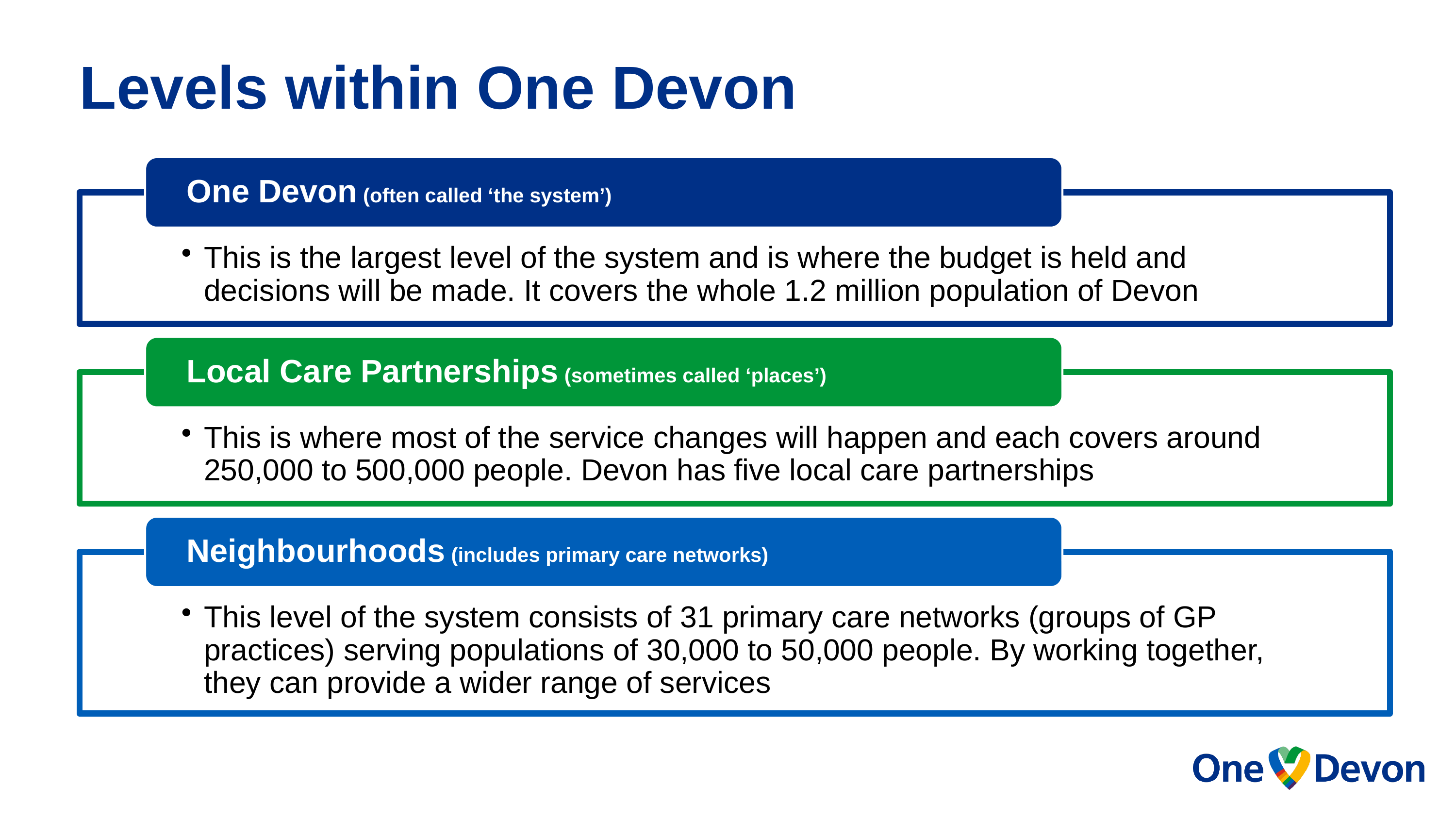

Levels within One Devon
This is the largest level of the system and is where the budget is held and decisions will be made. It covers the whole 1.2 million population of Devon
One Devon (often called ‘the system’)
This is where most of the service changes will happen and each covers around 250,000 to 500,000 people. Devon has five local care partnerships
Local Care Partnerships (sometimes called ‘places’)
This level of the system consists of 31 primary care networks (groups of GP practices) serving populations of 30,000 to 50,000 people. By working together, they can provide a wider range of services
Neighbourhoods (includes primary care networks)